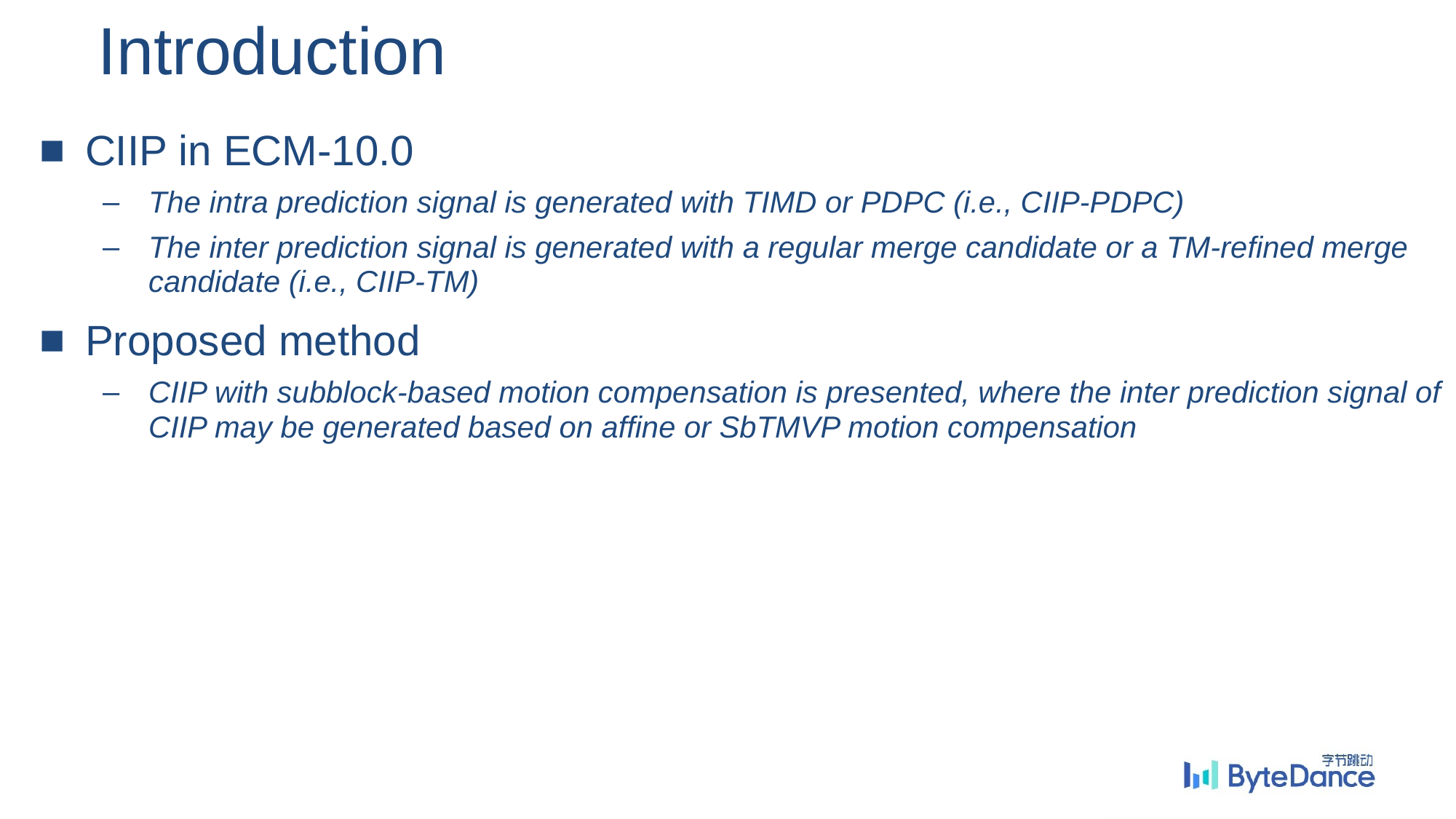

# Introduction
CIIP in ECM-10.0
The intra prediction signal is generated with TIMD or PDPC (i.e., CIIP-PDPC)
The inter prediction signal is generated with a regular merge candidate or a TM-refined merge candidate (i.e., CIIP-TM)
Proposed method
CIIP with subblock-based motion compensation is presented, where the inter prediction signal of CIIP may be generated based on affine or SbTMVP motion compensation

2